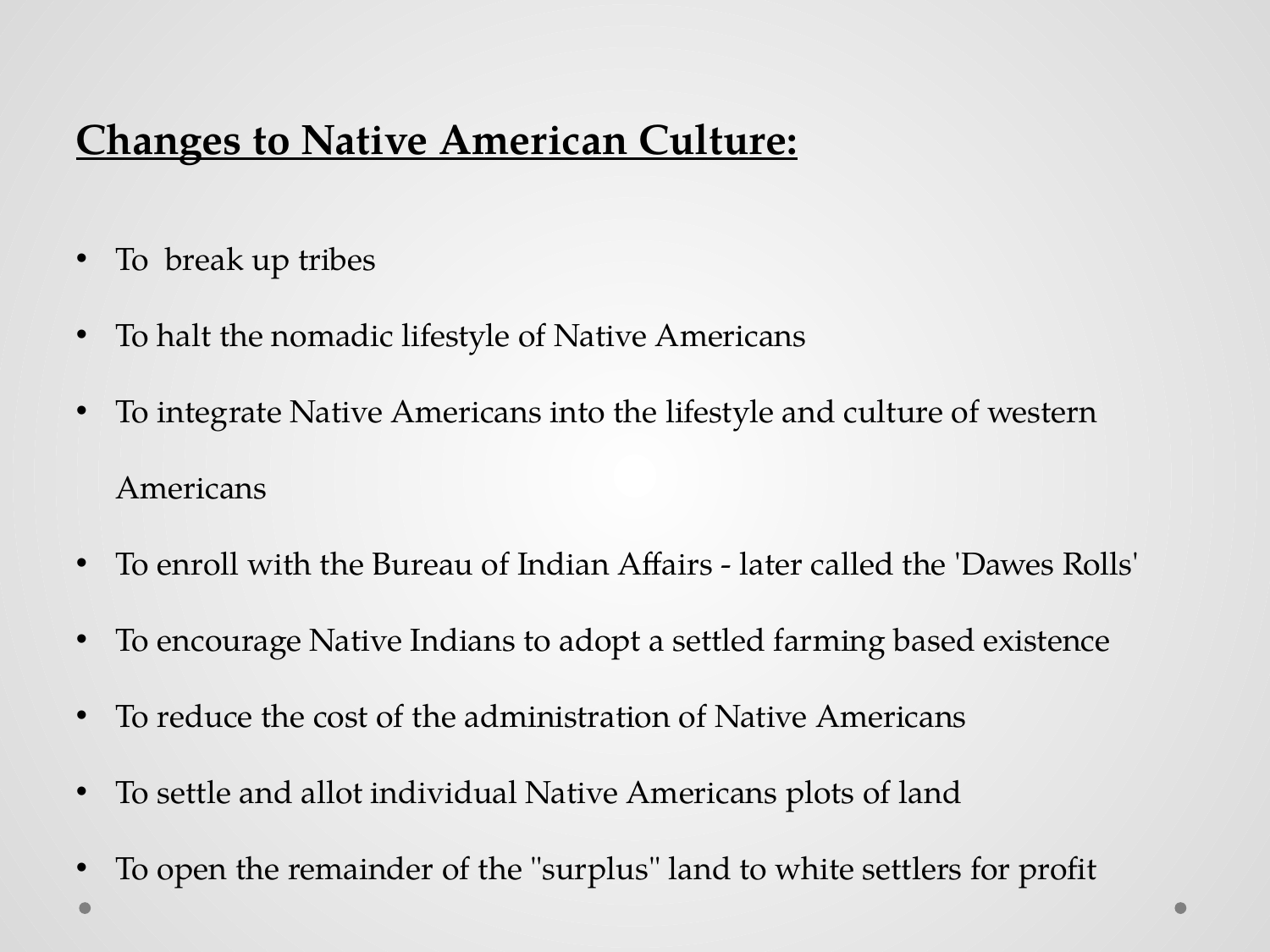

Changes to Native American Culture:

To  break up tribes
To halt the nomadic lifestyle of Native Americans
To integrate Native Americans into the lifestyle and culture of western Americans
To enroll with the Bureau of Indian Affairs - later called the 'Dawes Rolls'
To encourage Native Indians to adopt a settled farming based existence
To reduce the cost of the administration of Native Americans
To settle and allot individual Native Americans plots of land
To open the remainder of the "surplus" land to white settlers for profit